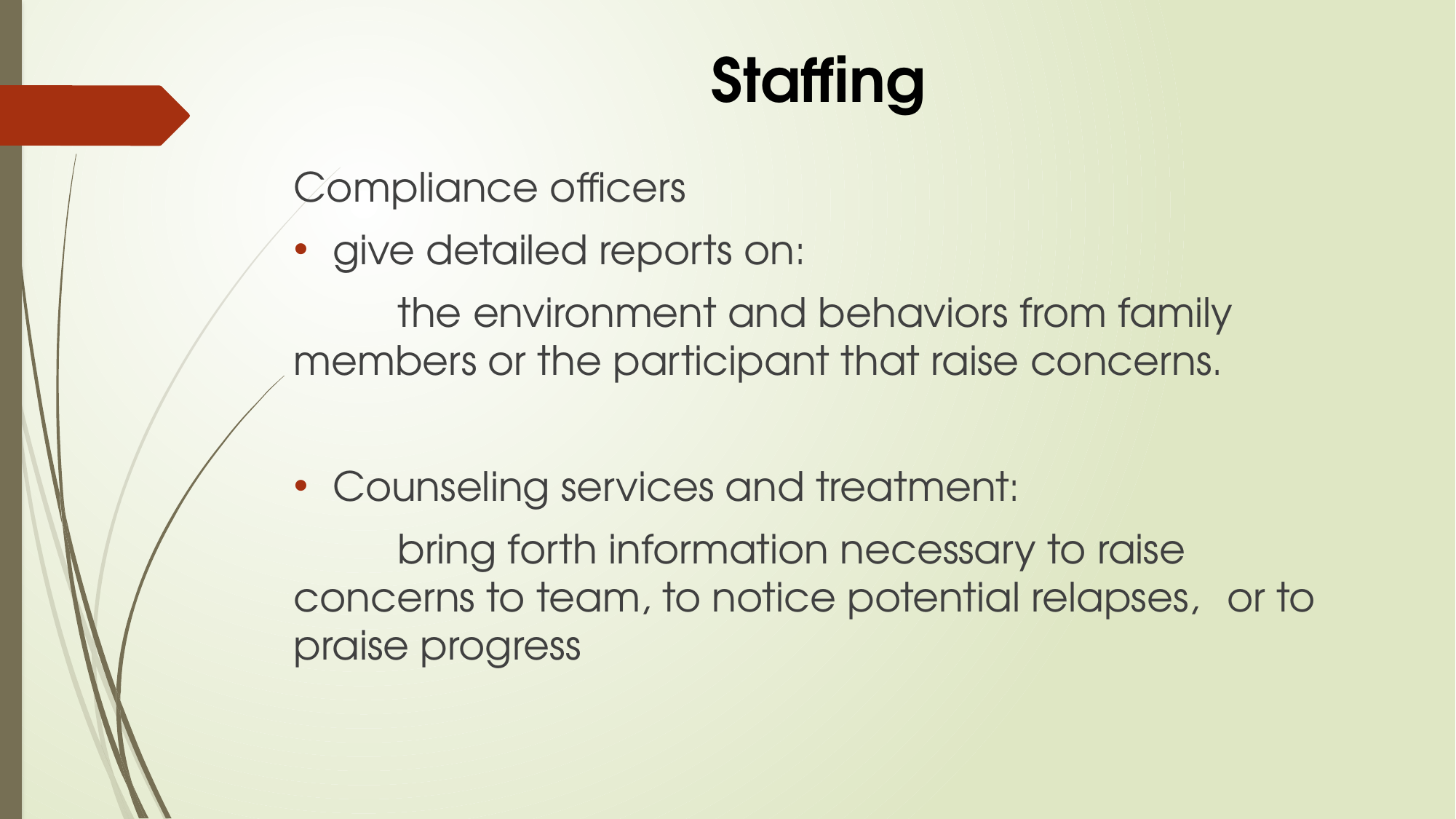

Staffing
Compliance officers
give detailed reports on:
	the environment and behaviors from family 	members or the participant that raise concerns.

Counseling services and treatment:
	bring forth information necessary to raise 	concerns to team, to notice potential relapses, 	or to praise progress